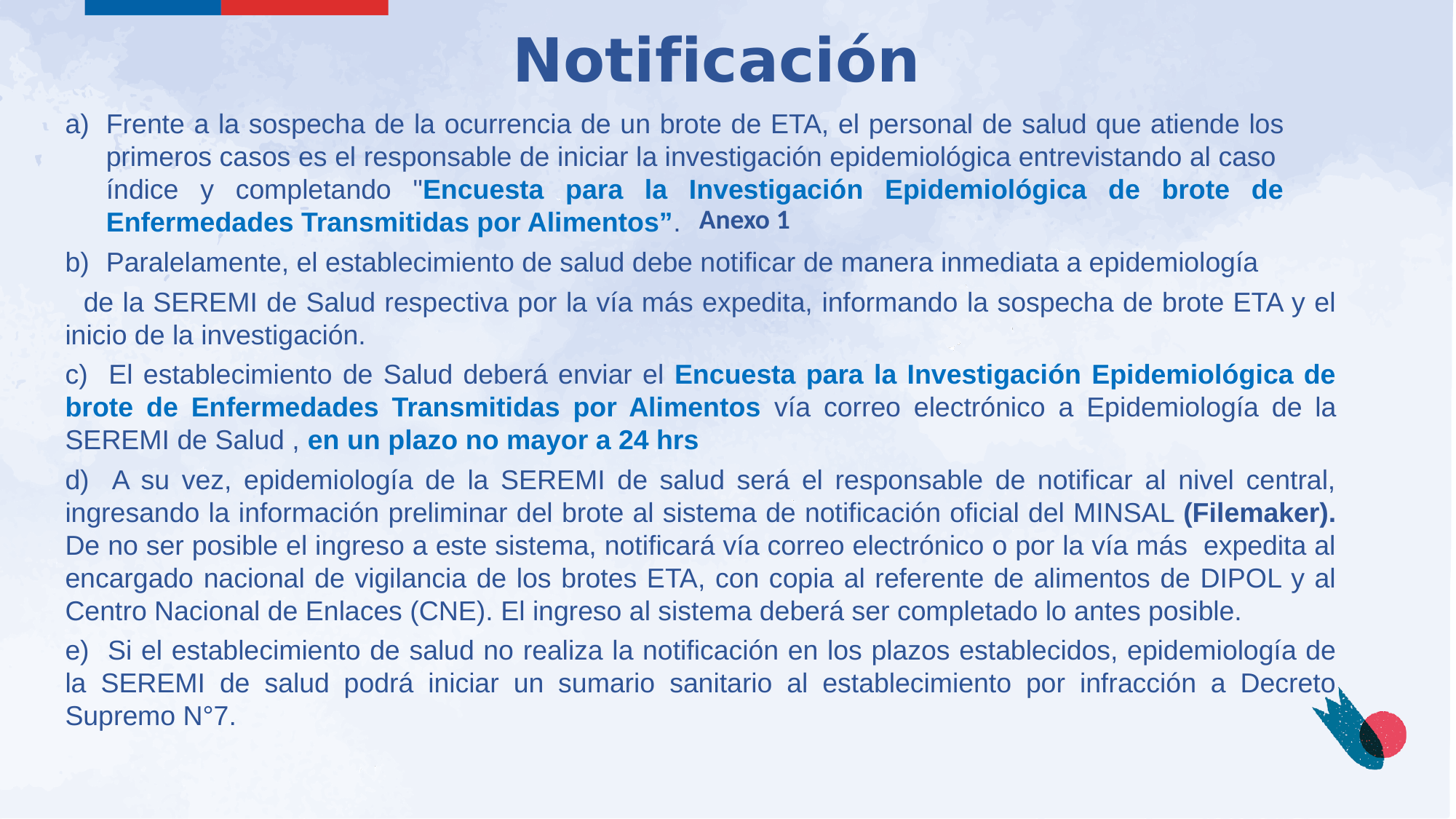

# Notificación
Frente a la sospecha de la ocurrencia de un brote de ETA, el personal de salud que atiende los primeros casos es el responsable de iniciar la investigación epidemiológica entrevistando al caso  índice y completando "Encuesta para la Investigación Epidemiológica de brote de Enfermedades Transmitidas por Alimentos”.
Paralelamente, el establecimiento de salud debe notificar de manera inmediata a epidemiología
  de la SEREMI de Salud respectiva por la vía más expedita, informando la sospecha de brote ETA y el inicio de la investigación.
c)  El establecimiento de Salud deberá enviar el Encuesta para la Investigación Epidemiológica de brote de Enfermedades Transmitidas por Alimentos vía correo electrónico a Epidemiología de la SEREMI de Salud , en un plazo no mayor a 24 hrs
d)  A su vez, epidemiología de la SEREMI de salud será el responsable de notificar al nivel central, ingresando la información preliminar del brote al sistema de notificación oficial del MINSAL (Filemaker). De no ser posible el ingreso a este sistema, notificará vía correo electrónico o por la vía más  expedita al encargado nacional de vigilancia de los brotes ETA, con copia al referente de alimentos de DIPOL y al Centro Nacional de Enlaces (CNE). El ingreso al sistema deberá ser completado lo antes posible.
e)  Si el establecimiento de salud no realiza la notificación en los plazos establecidos, epidemiología de la SEREMI de salud podrá iniciar un sumario sanitario al establecimiento por infracción a Decreto Supremo N°7.

Anexo 1